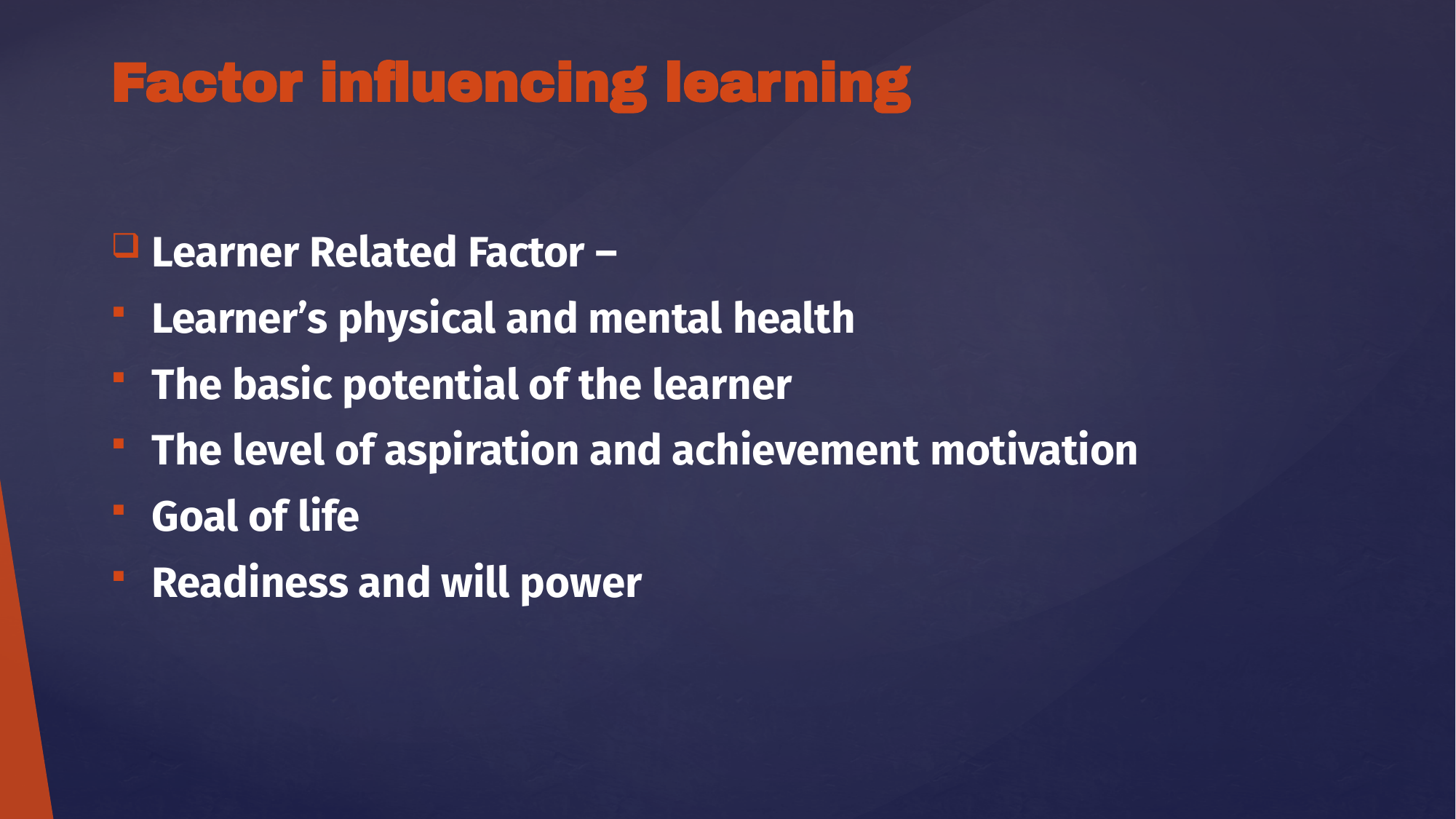

# Factor influencing learning
Learner Related Factor –
Learner’s physical and mental health
The basic potential of the learner
The level of aspiration and achievement motivation
Goal of life
Readiness and will power